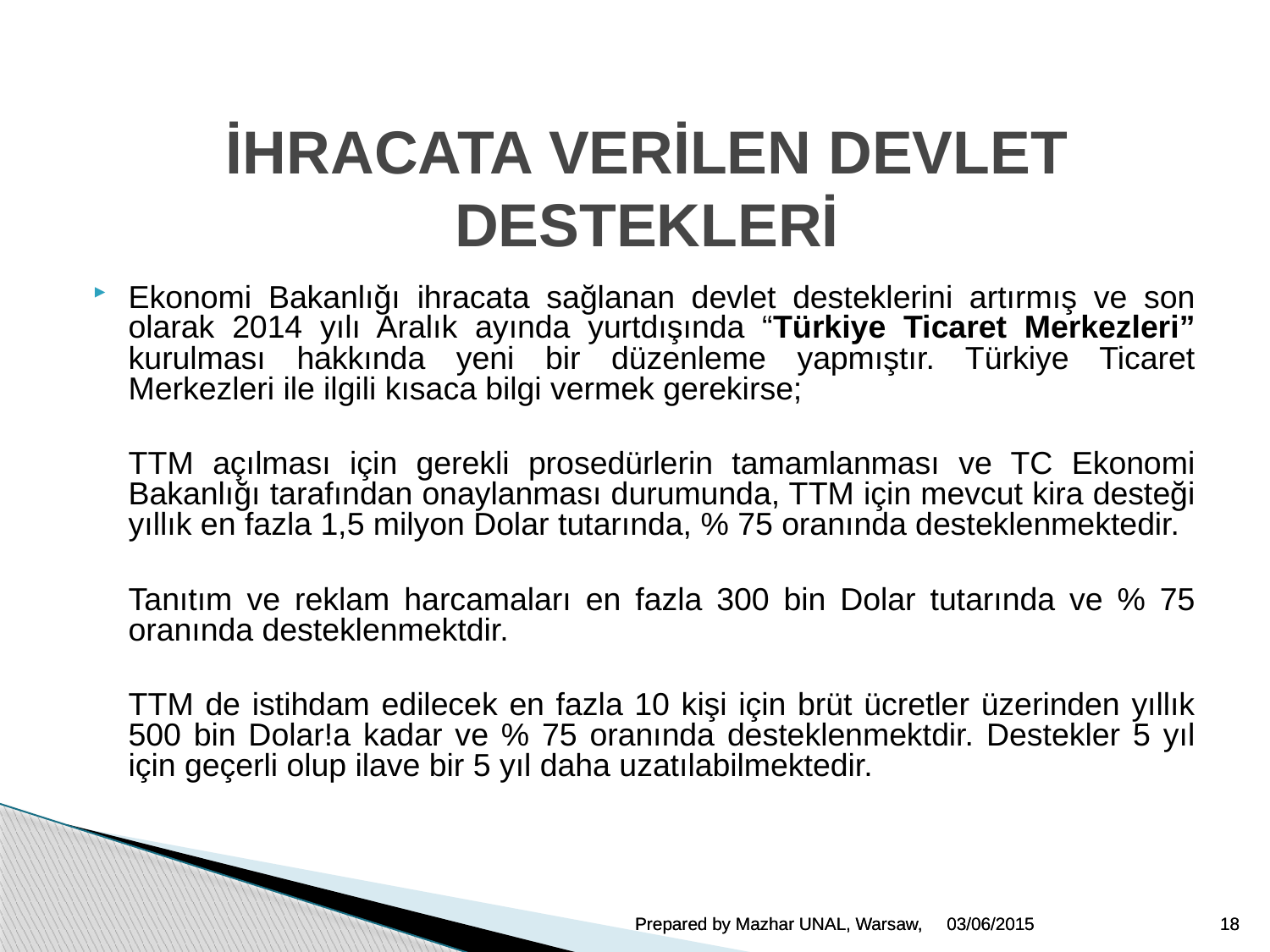

İHRACATA VERİLEN DEVLET DESTEKLERİ
Ekonomi Bakanlığı ihracata sağlanan devlet desteklerini artırmış ve son olarak 2014 yılı Aralık ayında yurtdışında “Türkiye Ticaret Merkezleri” kurulması hakkında yeni bir düzenleme yapmıştır. Türkiye Ticaret Merkezleri ile ilgili kısaca bilgi vermek gerekirse;

	TTM açılması için gerekli prosedürlerin tamamlanması ve TC Ekonomi Bakanlığı tarafından onaylanması durumunda, TTM için mevcut kira desteği yıllık en fazla 1,5 milyon Dolar tutarında, % 75 oranında desteklenmektedir.

	Tanıtım ve reklam harcamaları en fazla 300 bin Dolar tutarında ve % 75 oranında desteklenmektdir.

	TTM de istihdam edilecek en fazla 10 kişi için brüt ücretler üzerinden yıllık 500 bin Dolar!a kadar ve % 75 oranında desteklenmektdir. Destekler 5 yıl için geçerli olup ilave bir 5 yıl daha uzatılabilmektedir.
Prepared by Mazhar UNAL, Warsaw,
Prepared by Mazhar UNAL, Warsaw,
03/06/2015
03/06/2015
18
18